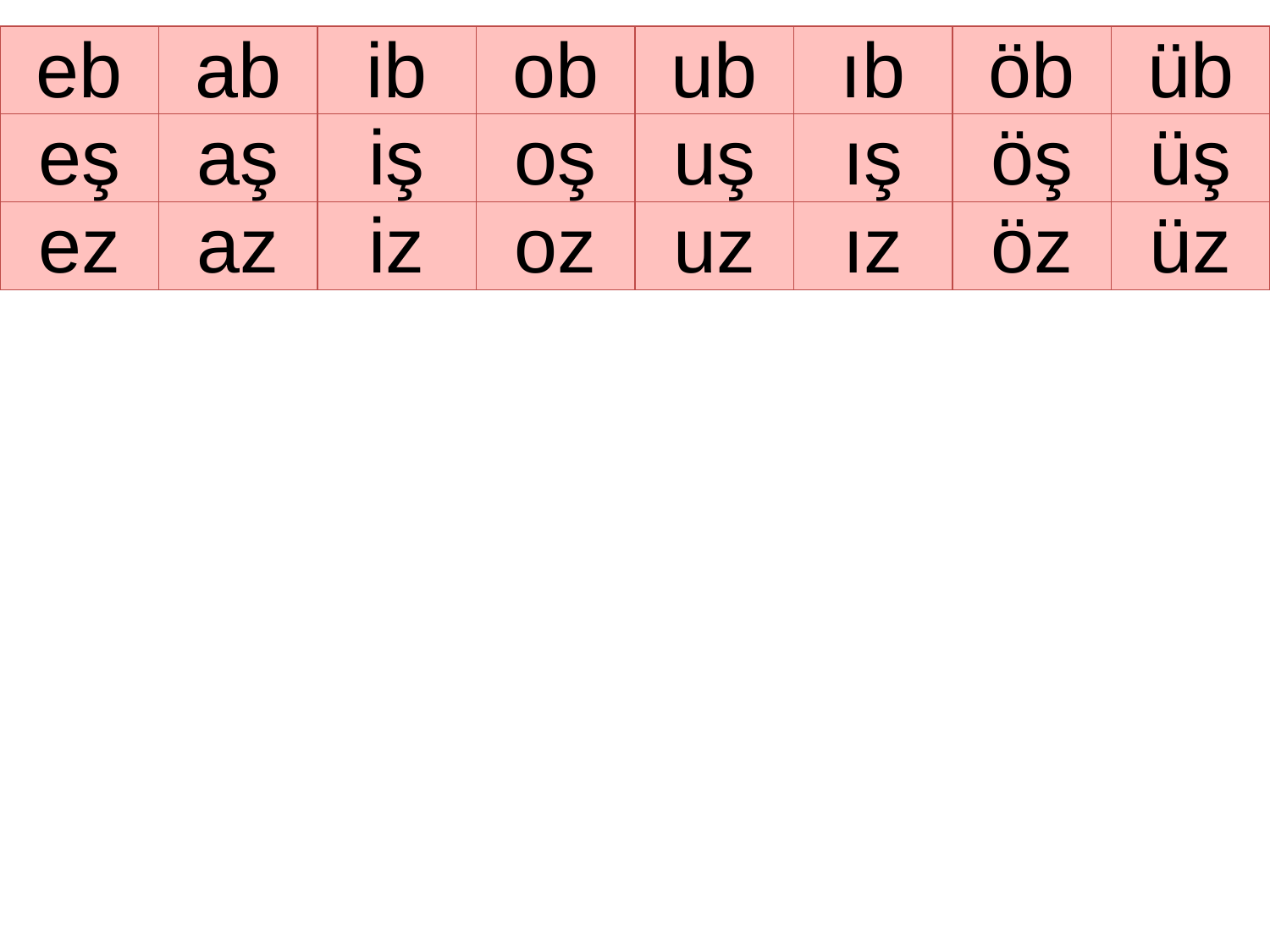

| eb | ab | ib | ob | ub | ıb | öb | üb |
| --- | --- | --- | --- | --- | --- | --- | --- |
| eş | aş | iş | oş | uş | ış | öş | üş |
| ez | az | iz | oz | uz | ız | öz | üz |